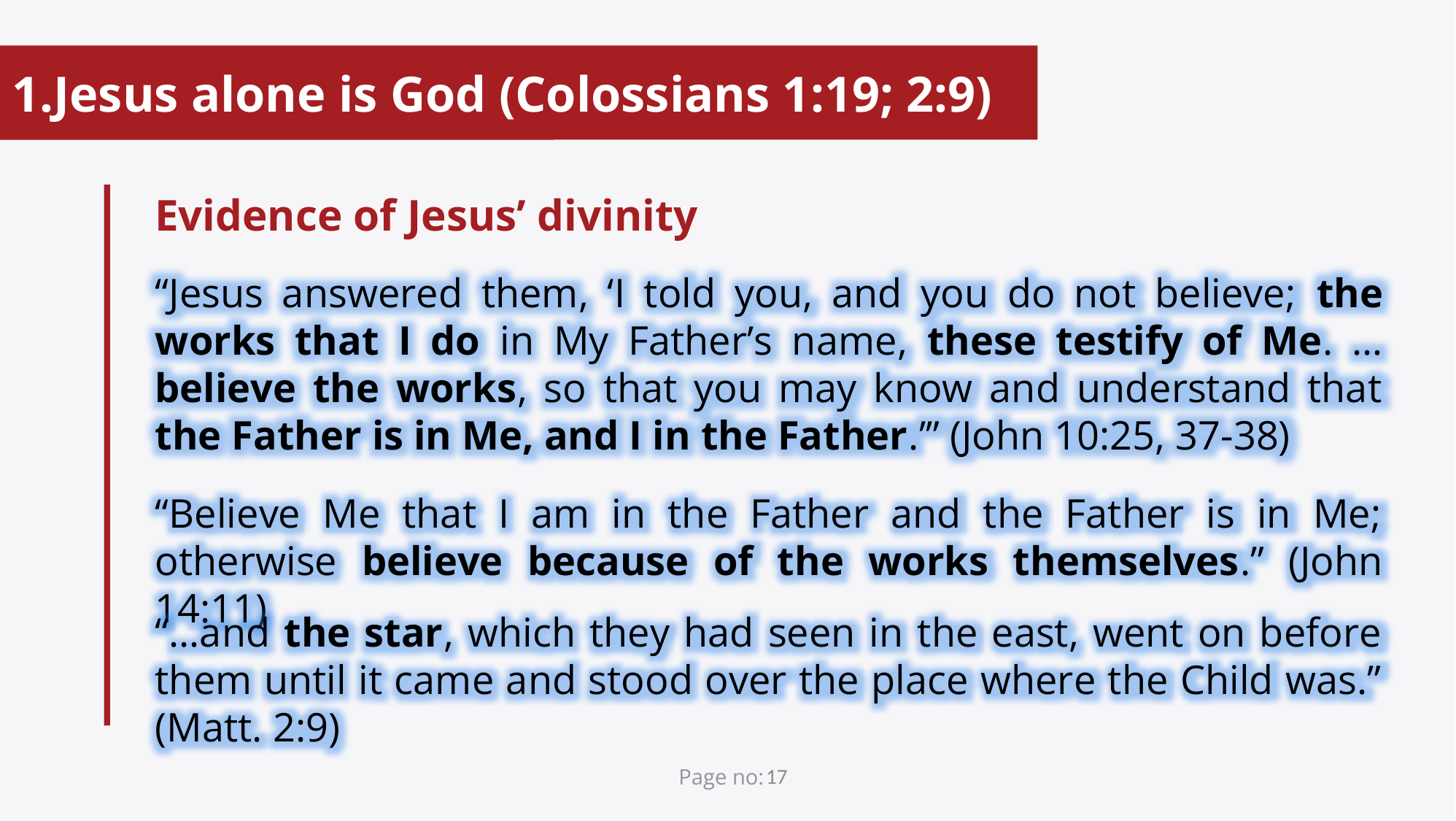

Jesus alone is God (Colossians 1:19; 2:9)
Evidence of Jesus’ divinity
“Jesus answered them, ‘I told you, and you do not believe; the works that I do in My Father’s name, these testify of Me. … believe the works, so that you may know and understand that the Father is in Me, and I in the Father.’” (John 10:25, 37-38)
“Believe Me that I am in the Father and the Father is in Me; otherwise believe because of the works themselves.” (John 14:11)
“…and the star, which they had seen in the east, went on before them until it came and stood over the place where the Child was.” (Matt. 2:9)